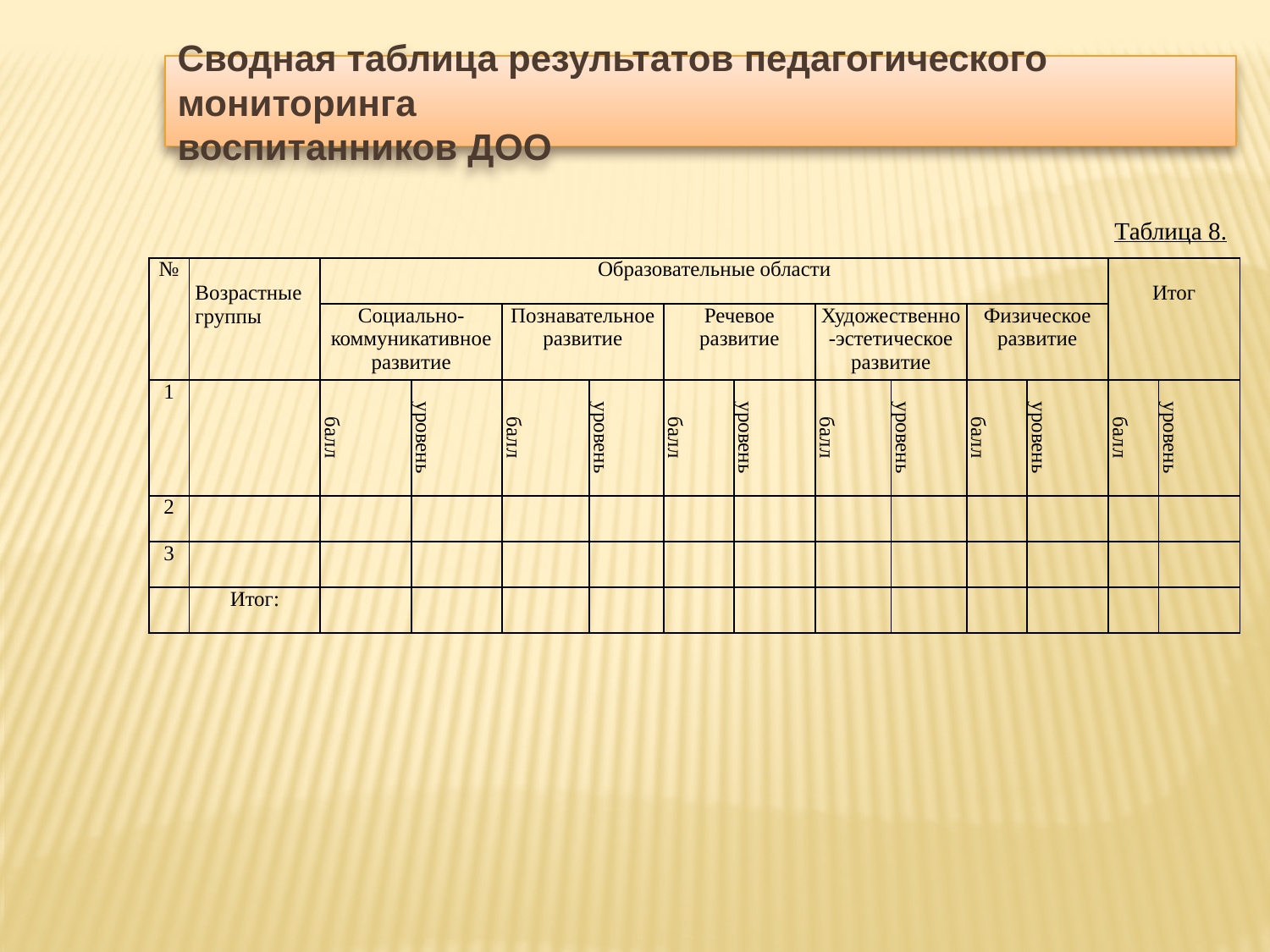

Сводная таблица результатов педагогического мониторинга
воспитанников ДОО
Таблица 8.
| № | Возрастные группы | Образовательные области |  |  |  |  |  |  |  |  |  | Итог |  |
| --- | --- | --- | --- | --- | --- | --- | --- | --- | --- | --- | --- | --- | --- |
|  |  | Социально-коммуникативное развитие |  | Познавательное развитие |  | Речевое развитие |  | Художественно-эстетическое развитие |  | Физическое развитие |  |  |  |
| 1 |  | балл | уровень | балл | уровень | балл | уровень | балл | уровень | балл | уровень | балл | уровень |
| 2 |  |  |  |  |  |  |  |  |  |  |  |  |  |
| 3 |  |  |  |  |  |  |  |  |  |  |  |  |  |
|  | Итог: |  |  |  |  |  |  |  |  |  |  |  |  |